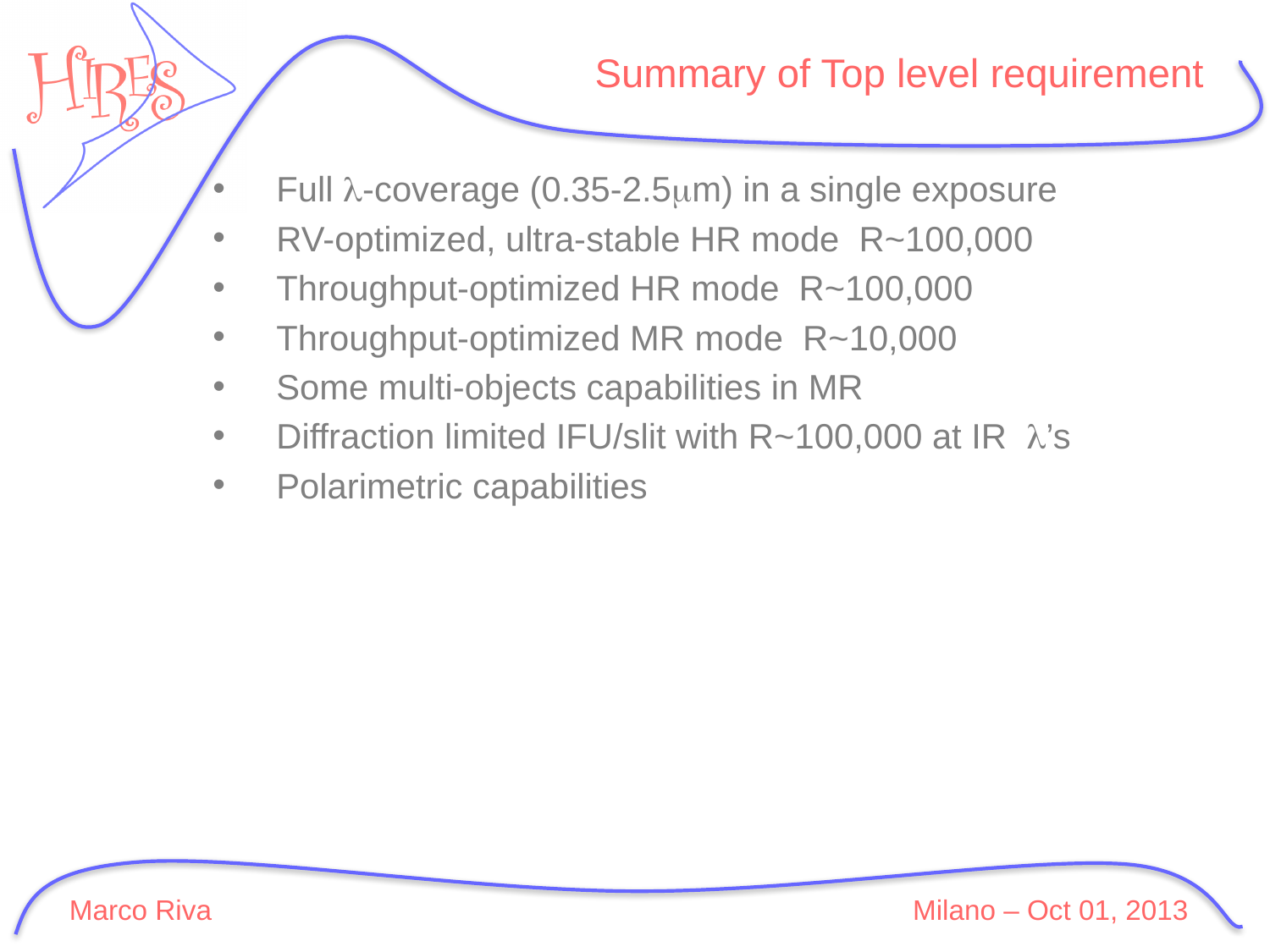

# Summary of Top level requirement
Full λ-coverage (0.35-2.5μm) in a single exposure
RV-optimized, ultra-stable HR mode  R~100,000
Throughput-optimized HR mode  R~100,000
Throughput-optimized MR mode  R~10,000
Some multi-objects capabilities in MR
Diffraction limited IFU/slit with R~100,000 at IR  λ’s
Polarimetric capabilities